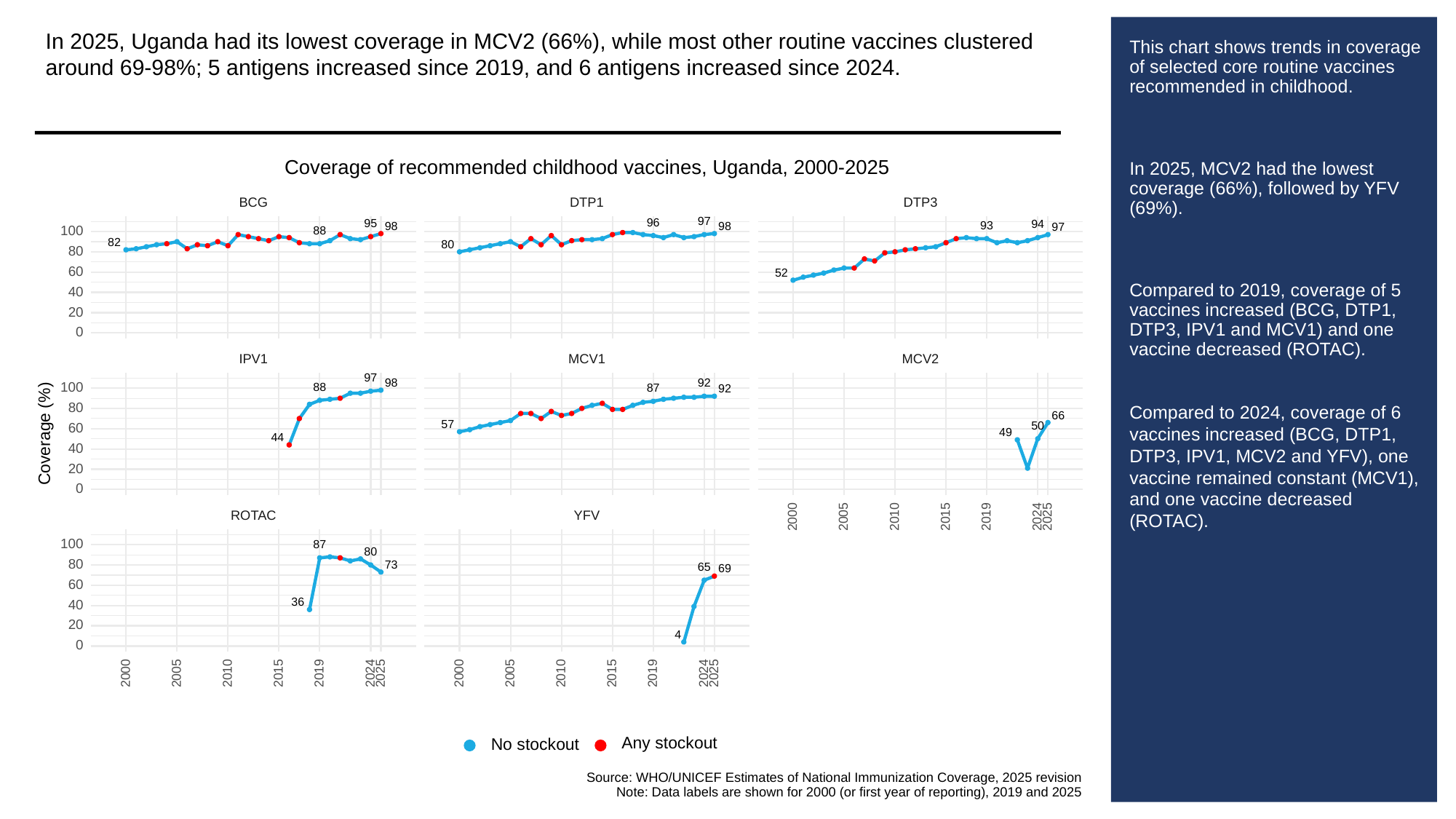

In 2025, Uganda had its lowest coverage in MCV2 (66%), while most other routine vaccines clustered around 69-98%; 5 antigens increased since 2019, and 6 antigens increased since 2024.
# This chart shows trends in coverage of selected core routine vaccines recommended in childhood.

In 2025, MCV2 had the lowest coverage (66%), followed by YFV (69%).

Compared to 2019, coverage of 5 vaccines increased (BCG, DTP1, DTP3, IPV1 and MCV1) and one vaccine decreased (ROTAC).

Compared to 2024, coverage of 6 vaccines increased (BCG, DTP1, DTP3, IPV1, MCV2 and YFV), one vaccine remained constant (MCV1), and one vaccine decreased (ROTAC).

Coverage of recommended childhood vaccines, Uganda, 2000-2025
BCG
DTP3
DTP1

97
96
95
94

93
98
98
97
100
88

82

80

80

60

52

40

20

0

MCV1
MCV2
IPV1

97

98
92
100
88
87
92

80

66

57
50

60

Coverage (%)

49

44

40

20

0

ROTAC
YFV
2000
2005
2010
2015
2019
2024
2025

100
87

80

80
73

65

69

60

36
40

20

4

0

2000
2005
2010
2015
2019
2024
2025
2000
2005
2010
2015
2019
2024
2025
Any stockout
No stockout

Source: WHO/UNICEF Estimates of National Immunization Coverage, 2025 revision
Note: Data labels are shown for 2000 (or first year of reporting), 2019 and 2025